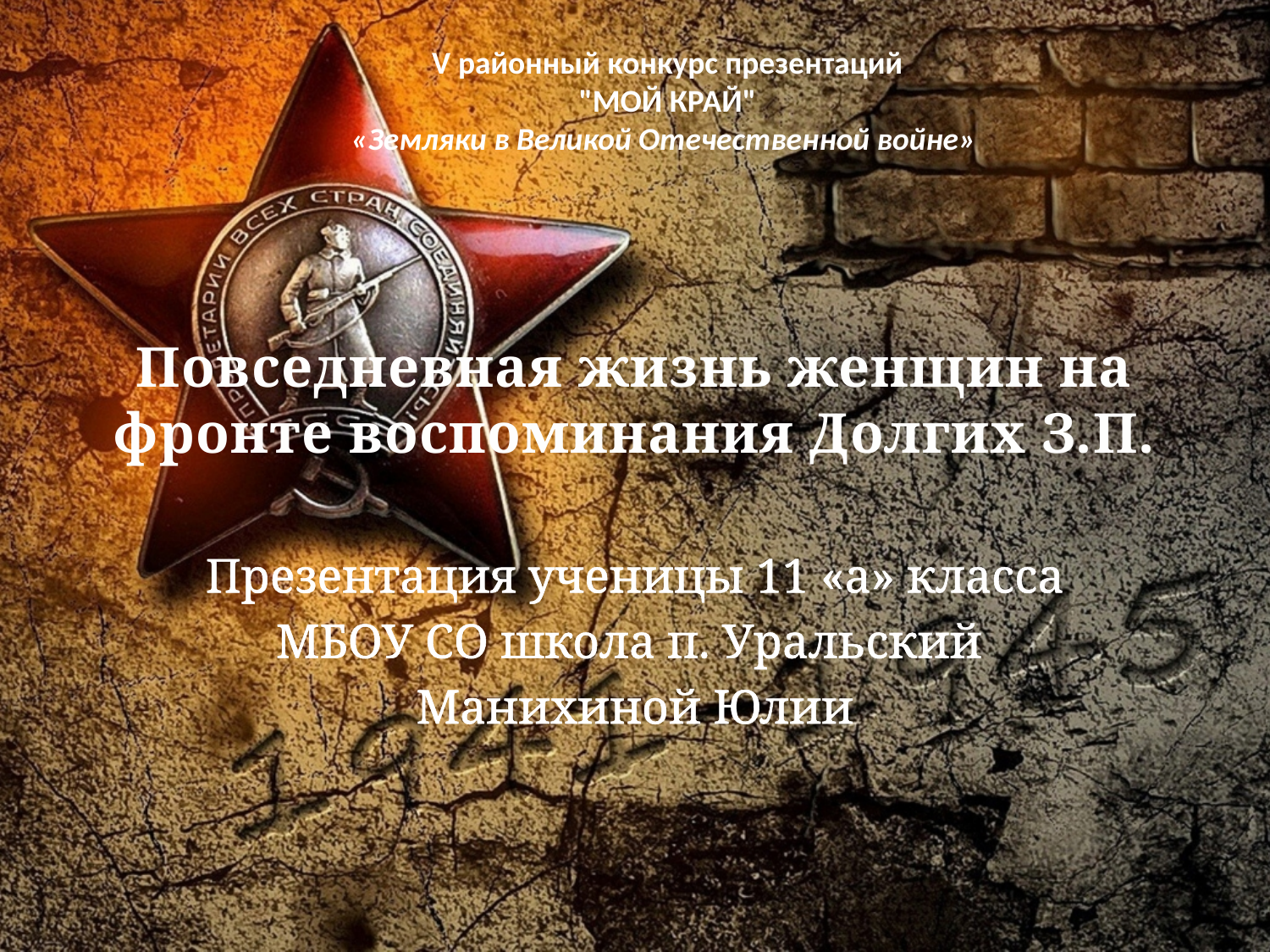

V районный конкурс презентаций
"МОЙ КРАЙ"
«Земляки в Великой Отечественной войне»
# Повседневная жизнь женщин на фронте воспоминания Долгих З.П.
Презентация ученицы 11 «а» класса
МБОУ СО школа п. Уральский
Манихиной Юлии